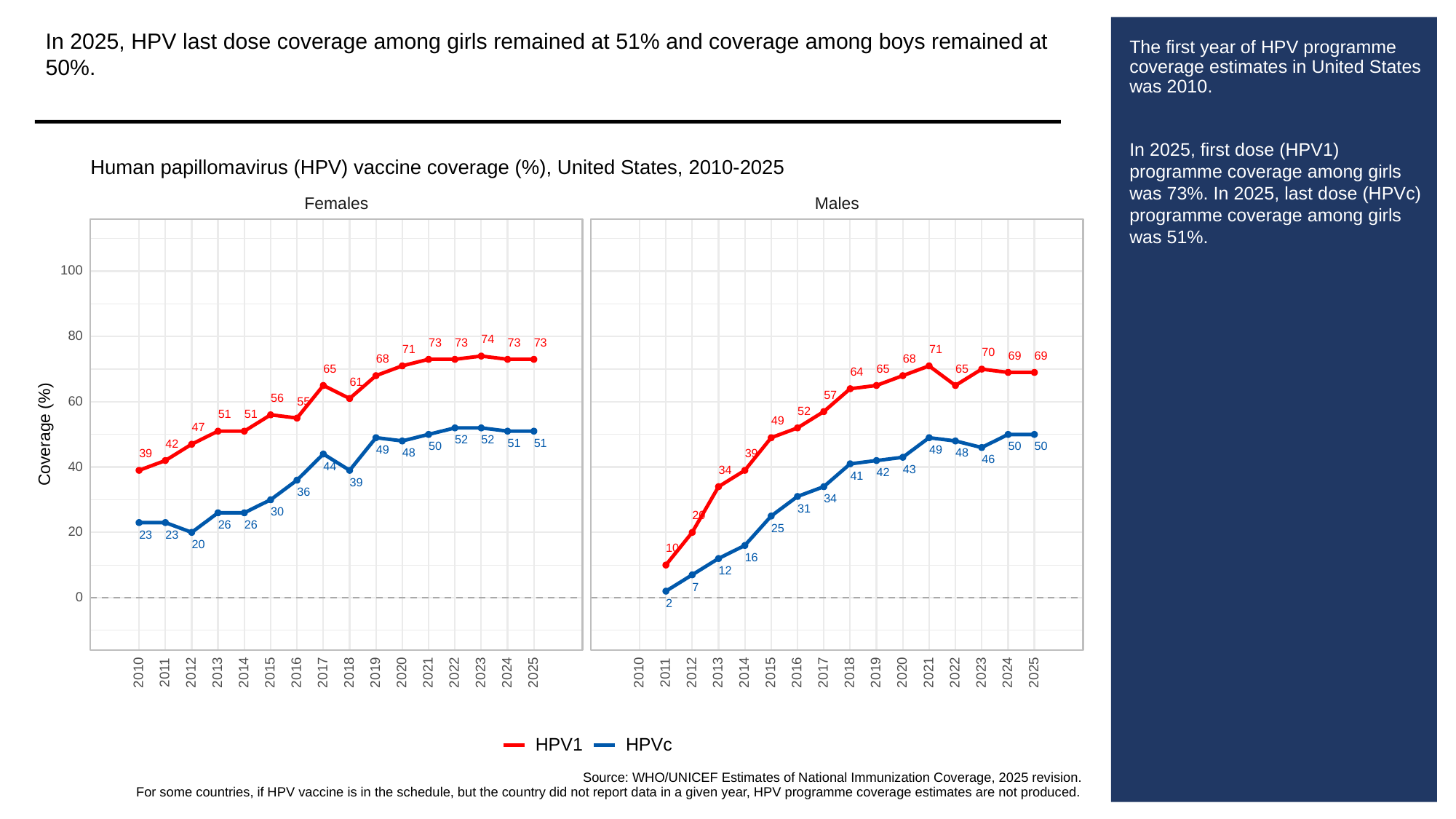

In 2025, HPV last dose coverage among girls remained at 51% and coverage among boys remained at 50%.
# The first year of HPV programme coverage estimates in United States was 2010.

In 2025, first dose (HPV1) programme coverage among girls was 73%. In 2025, last dose (HPVc) programme coverage among girls was 51%.

Human papillomavirus (HPV) vaccine coverage (%), United States, 2010-2025
Females
Males

100

80
74

73
73
73
73
71
71
70
69
69

68
68

65
65
65

64

61

57
56

60
55

52

51
51

49
47

Coverage (%)

52
52

51
51
42

50
50
50

49
49
48
48
39
39

46

40
44
43
34

42
41

39

36

34

31
30

20

26
26
25
20

23
23

20

10
16

12

7

0

2

2013
2023
2013
2023
2010
2011
2012
2014
2015
2016
2017
2018
2019
2020
2021
2022
2024
2025
2010
2011
2012
2014
2015
2016
2017
2018
2019
2020
2021
2022
2024
2025
HPVc
HPV1

Source: WHO/UNICEF Estimates of National Immunization Coverage, 2025 revision.
For some countries, if HPV vaccine is in the schedule, but the country did not report data in a given year, HPV programme coverage estimates are not produced.